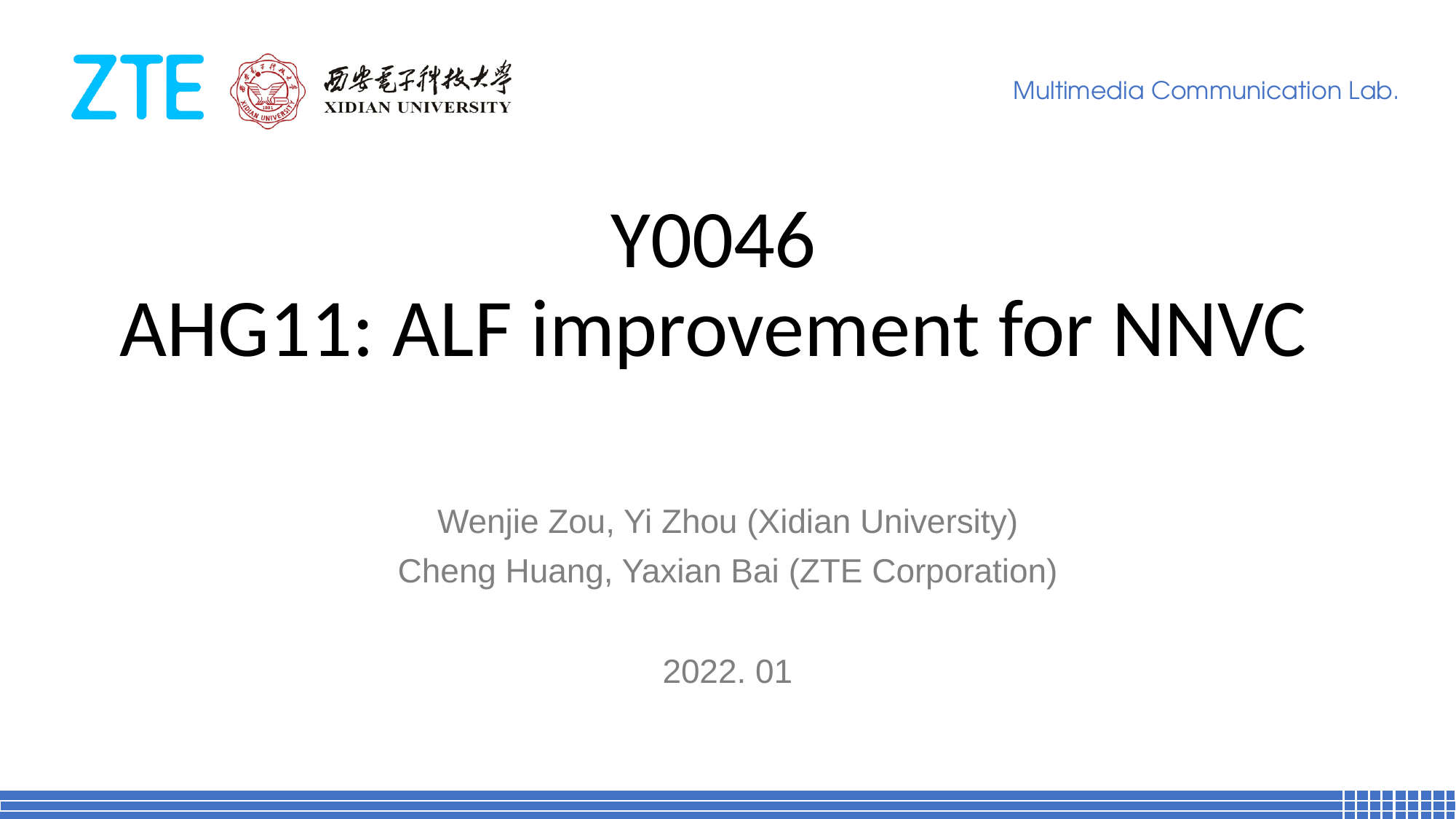

# Y0046 AHG11: ALF improvement for NNVC
Wenjie Zou, Yi Zhou (Xidian University)
Cheng Huang, Yaxian Bai (ZTE Corporation)

2022. 01